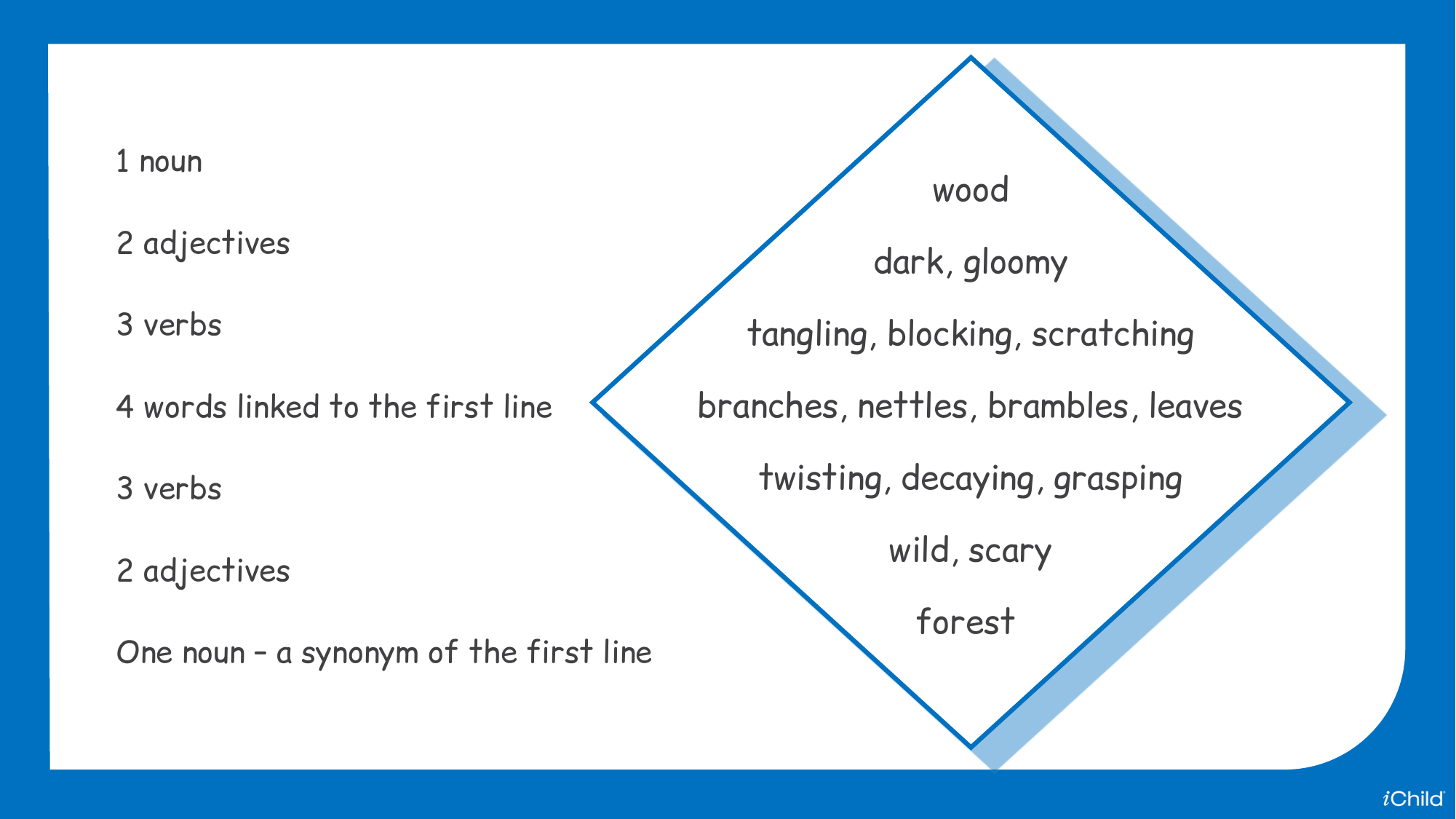

wood
dark, gloomy
tangling, blocking, scratching
branches, nettles, brambles, leaves
twisting, decaying, grasping
wild, scary
forest
1 noun
2 adjectives
3 verbs
4 words linked to the first line
3 verbs
2 adjectives
One noun – a synonym of the first line